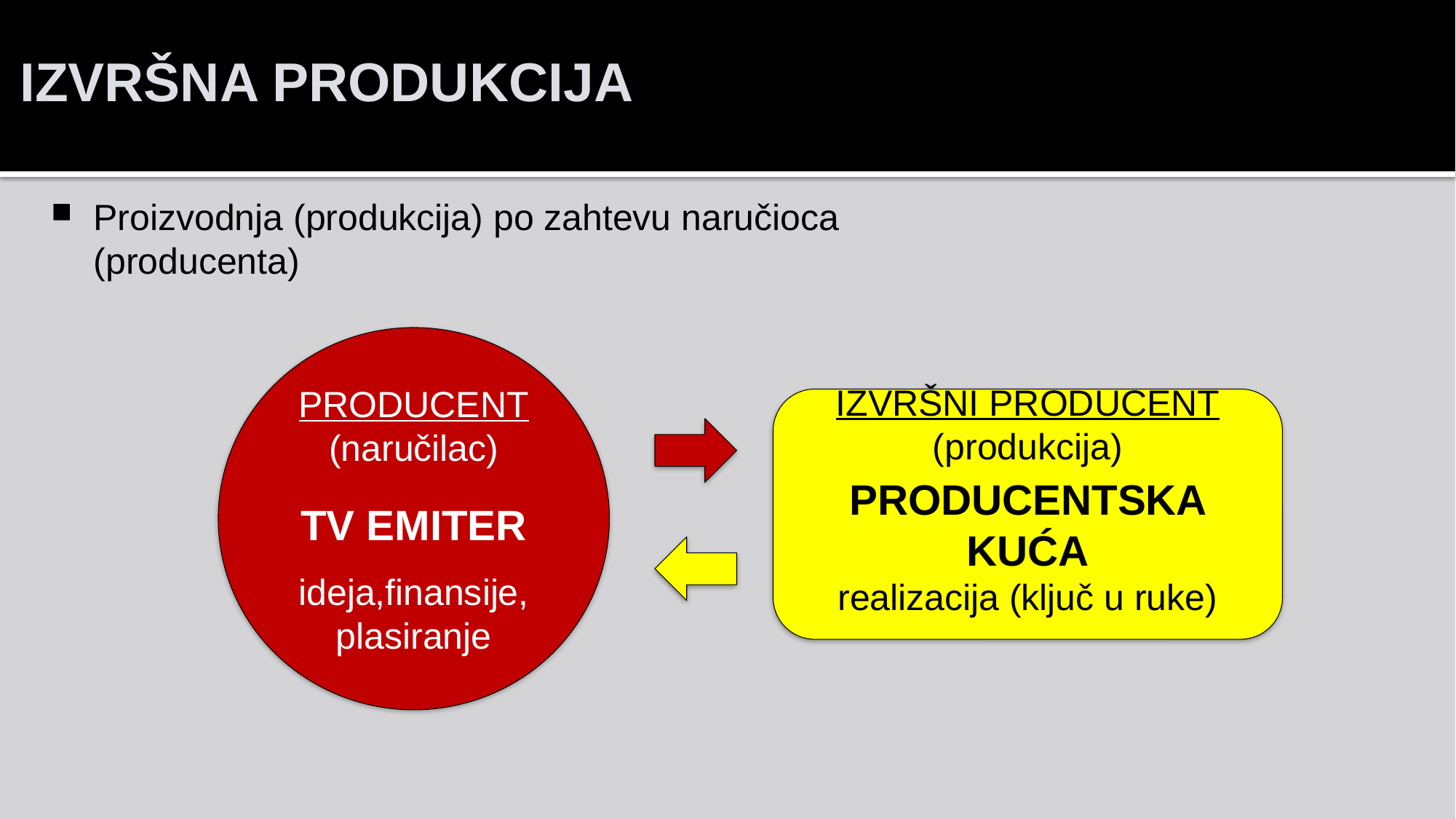

# IZVRŠNA PRODUKCIJA

Proizvodnja (produkcija) po zahtevu naručioca (producenta)

PRODUCENT
(naručilac)

TV EMITER

ideja,finansije,
plasiranje

IZVRŠNI PRODUCENT
(produkcija)

PRODUCENTSKA KUĆA
realizacija (ključ u ruke)